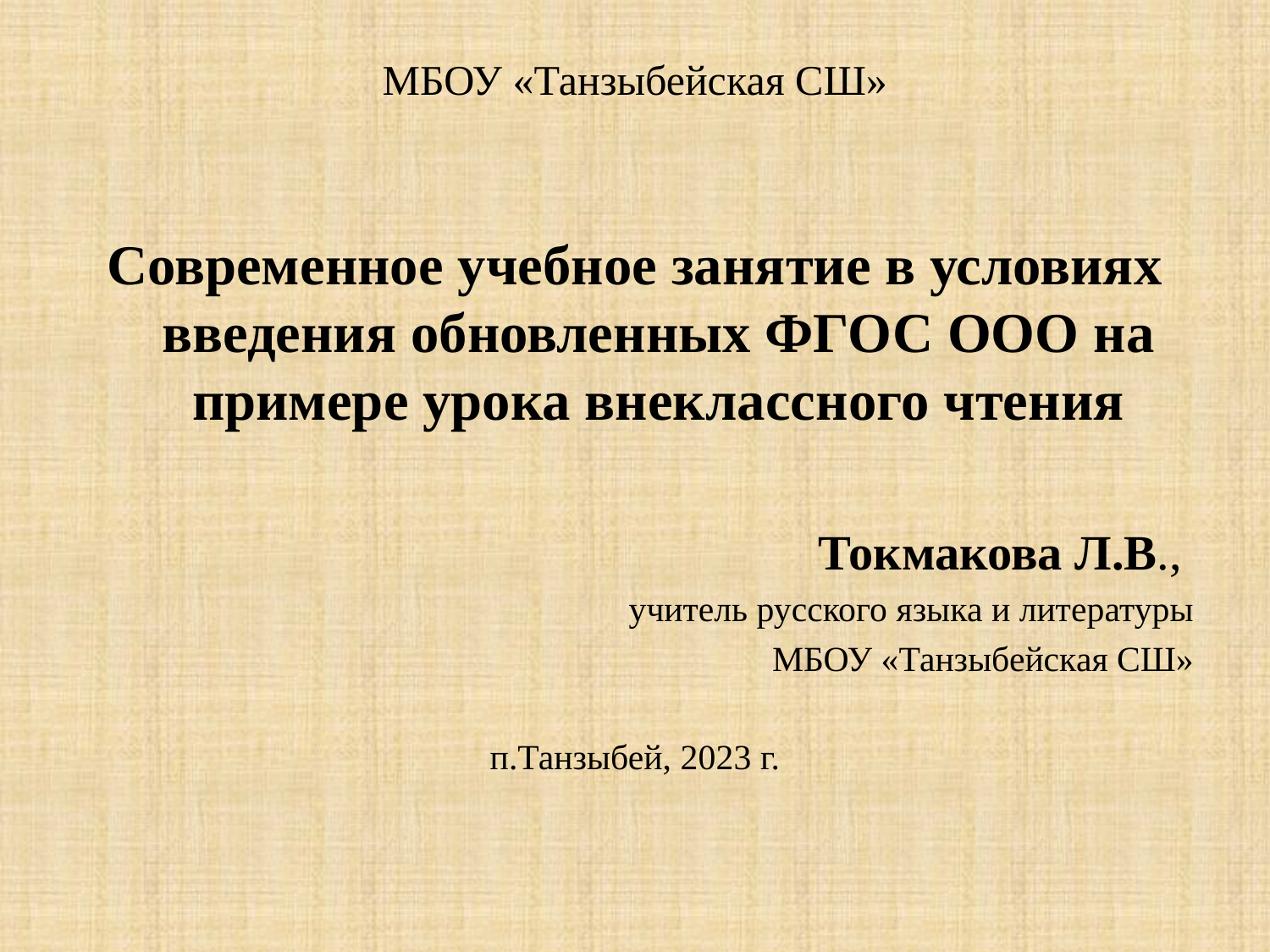

# МБОУ «Танзыбейская СШ»
Современное учебное занятие в условиях введения обновленных ФГОС ООО на примере урока внеклассного чтения

Токмакова Л.В.,
учитель русского языка и литературы
 МБОУ «Танзыбейская СШ»

п.Танзыбей, 2023 г.